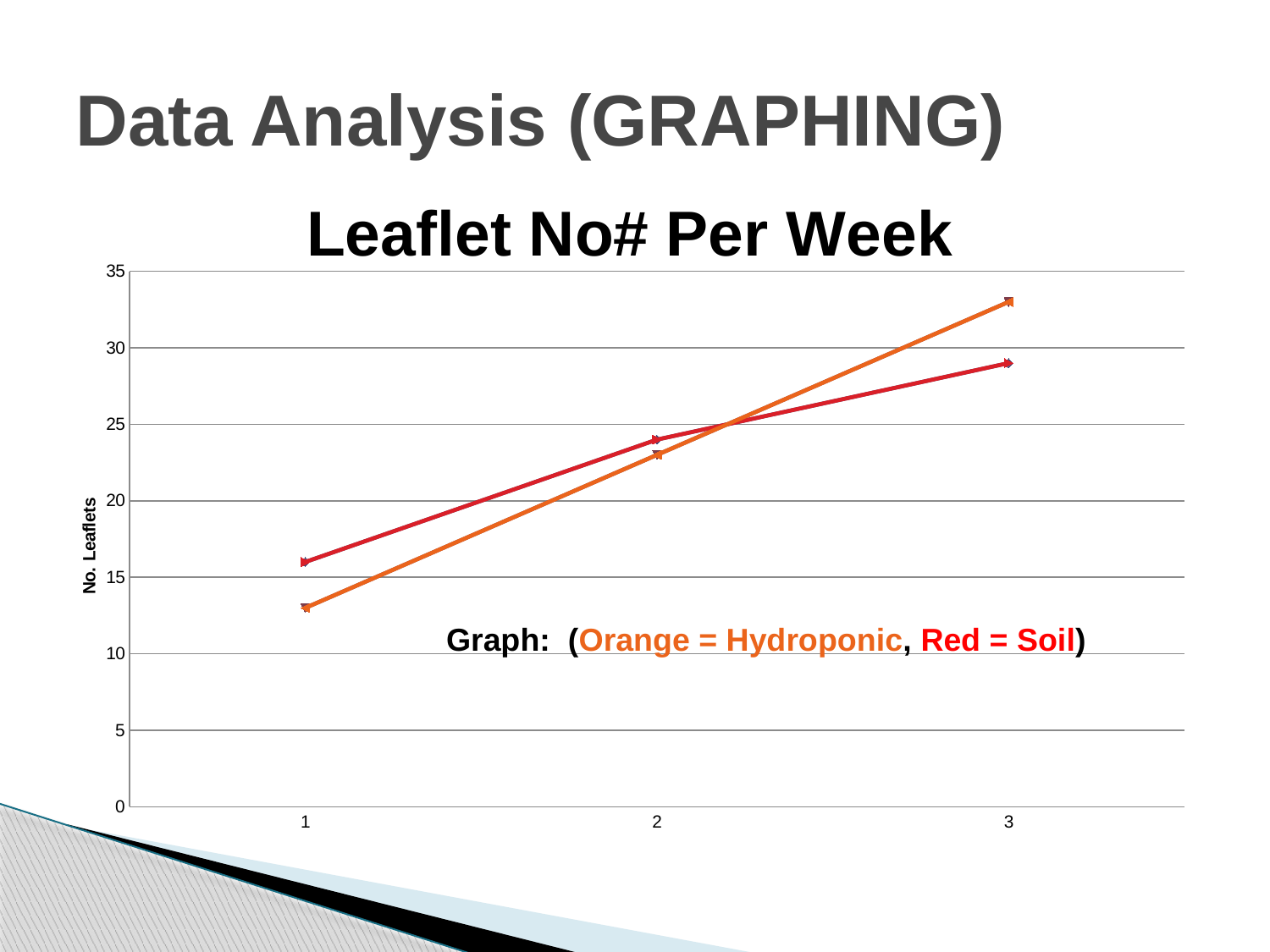

# Data Analysis (GRAPHING)

### Chart: Leaflet No# Per Week

| Category |  |  |  |  |  |  |
|---|---|---|---|---|---|---|
Graph:  (Orange = Hydroponic, Red = Soil)